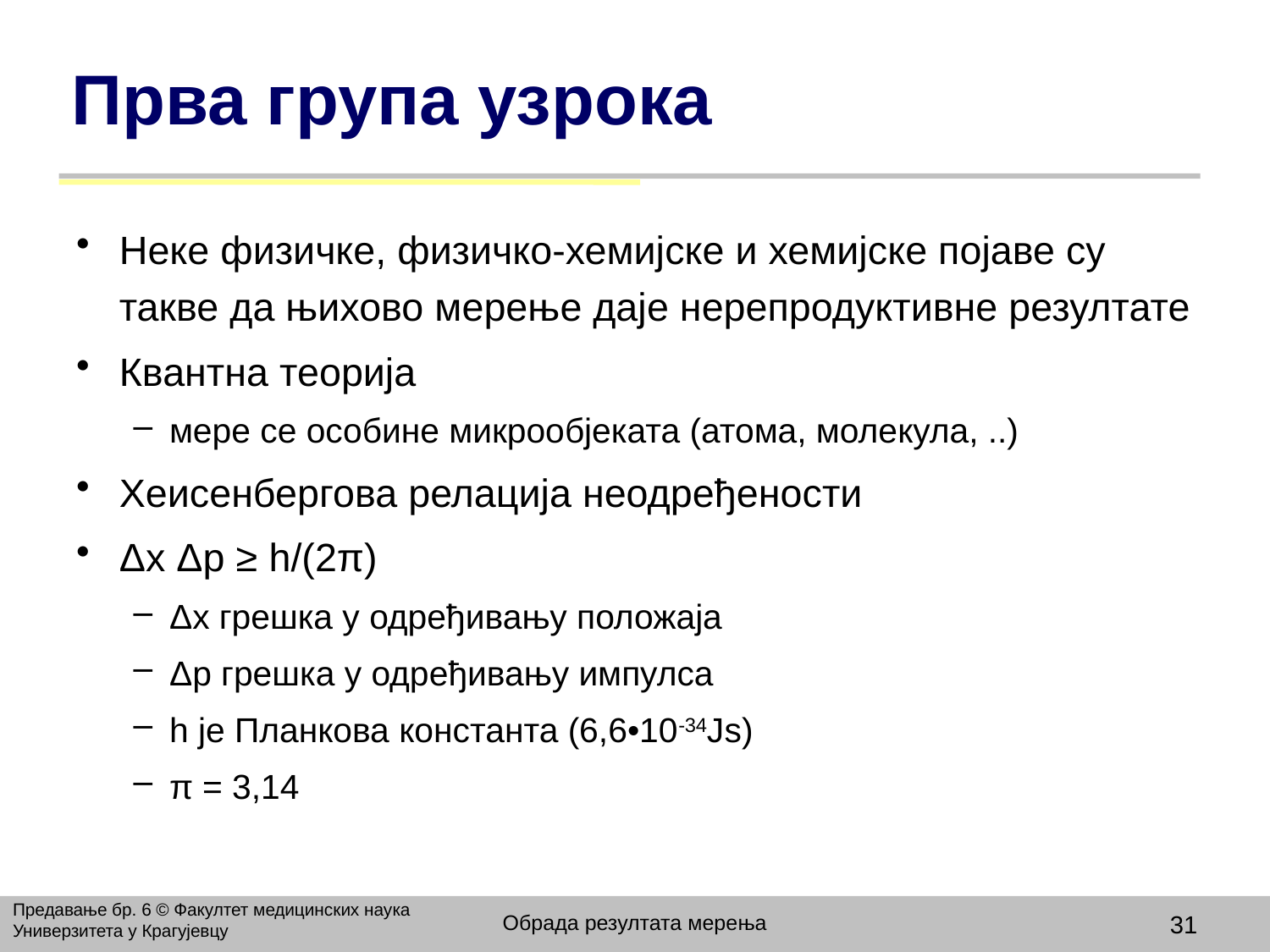

# Прва група узрока
Неке физичке, физичко-хемијске и хемијске појаве су такве да њихово мерење даје нерепродуктивне резултате
Квантна теорија
мере се особине микрообјеката (атома, молекула, ..)
Хеисенбергова релација неодређености
Δx Δp ≥ h/(2π)
Δx грешка у одређивању положаја
Δp грешка у одређивању импулса
h је Планкова константа (6,6•10-34Јs)
π = 3,14
Предавање бр. 6 © Факултет медицинских наука Универзитета у Крагујевцу
Обрада резултата мерења
31